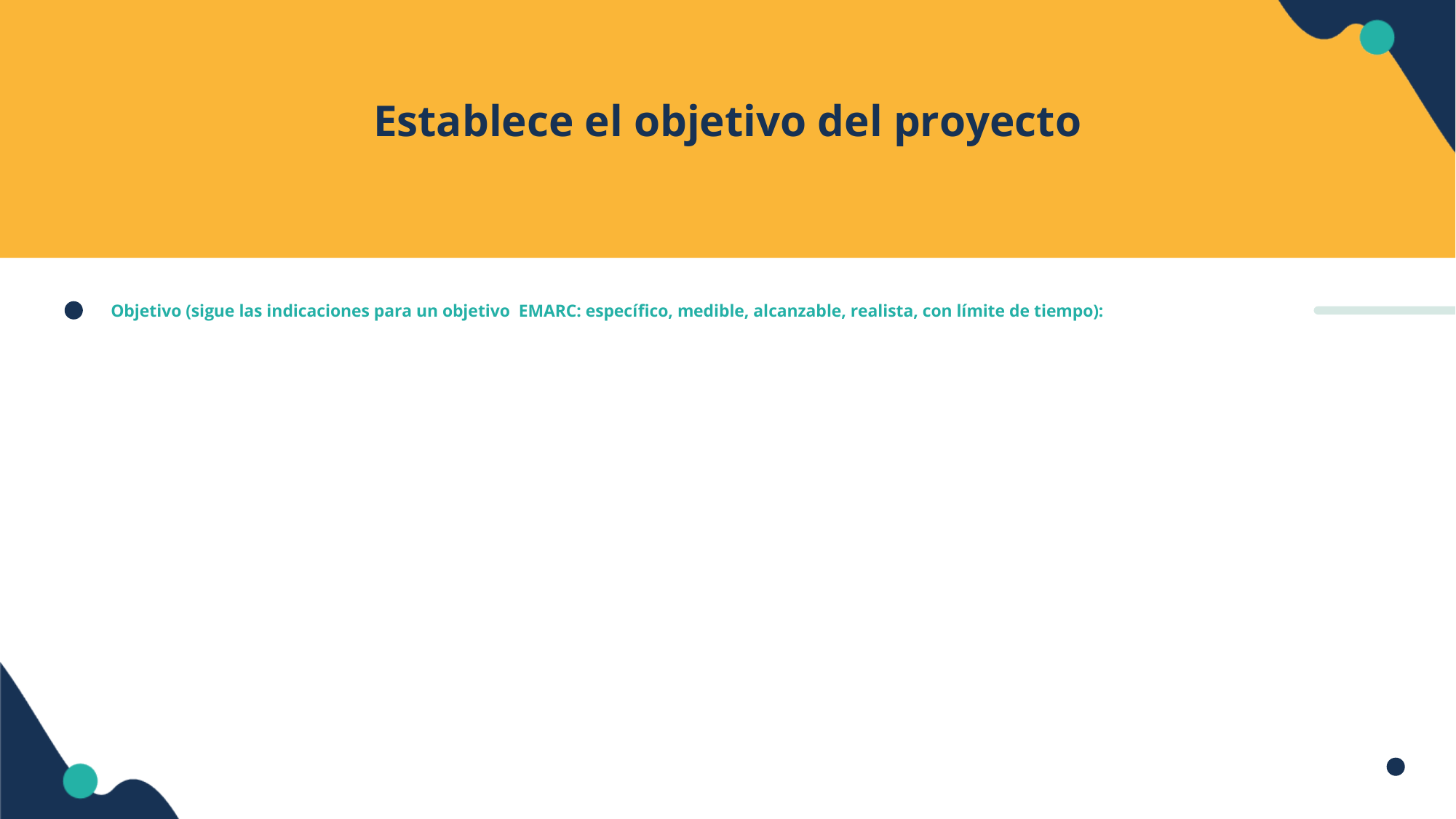

# Establece el objetivo del proyecto
Objetivo (sigue las indicaciones para un objetivo  EMARC: específico, medible, alcanzable, realista, con límite de tiempo):